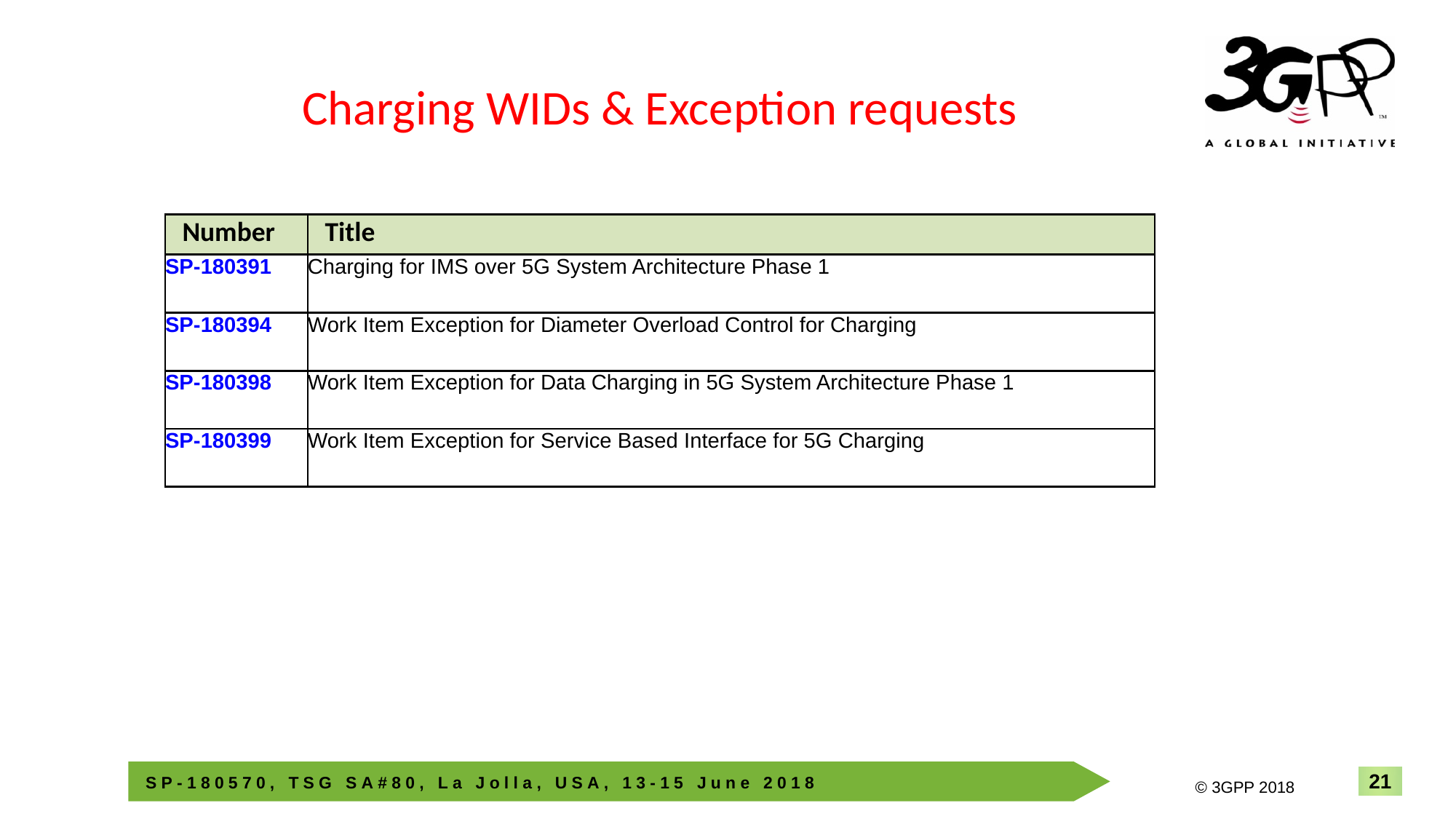

Charging WIDs & Exception requests
| Number | Title |
| --- | --- |
| SP-180391 | Charging for IMS over 5G System Architecture Phase 1 |
| SP-180394 | Work Item Exception for Diameter Overload Control for Charging |
| SP-180398 | Work Item Exception for Data Charging in 5G System Architecture Phase 1 |
| SP-180399 | Work Item Exception for Service Based Interface for 5G Charging |